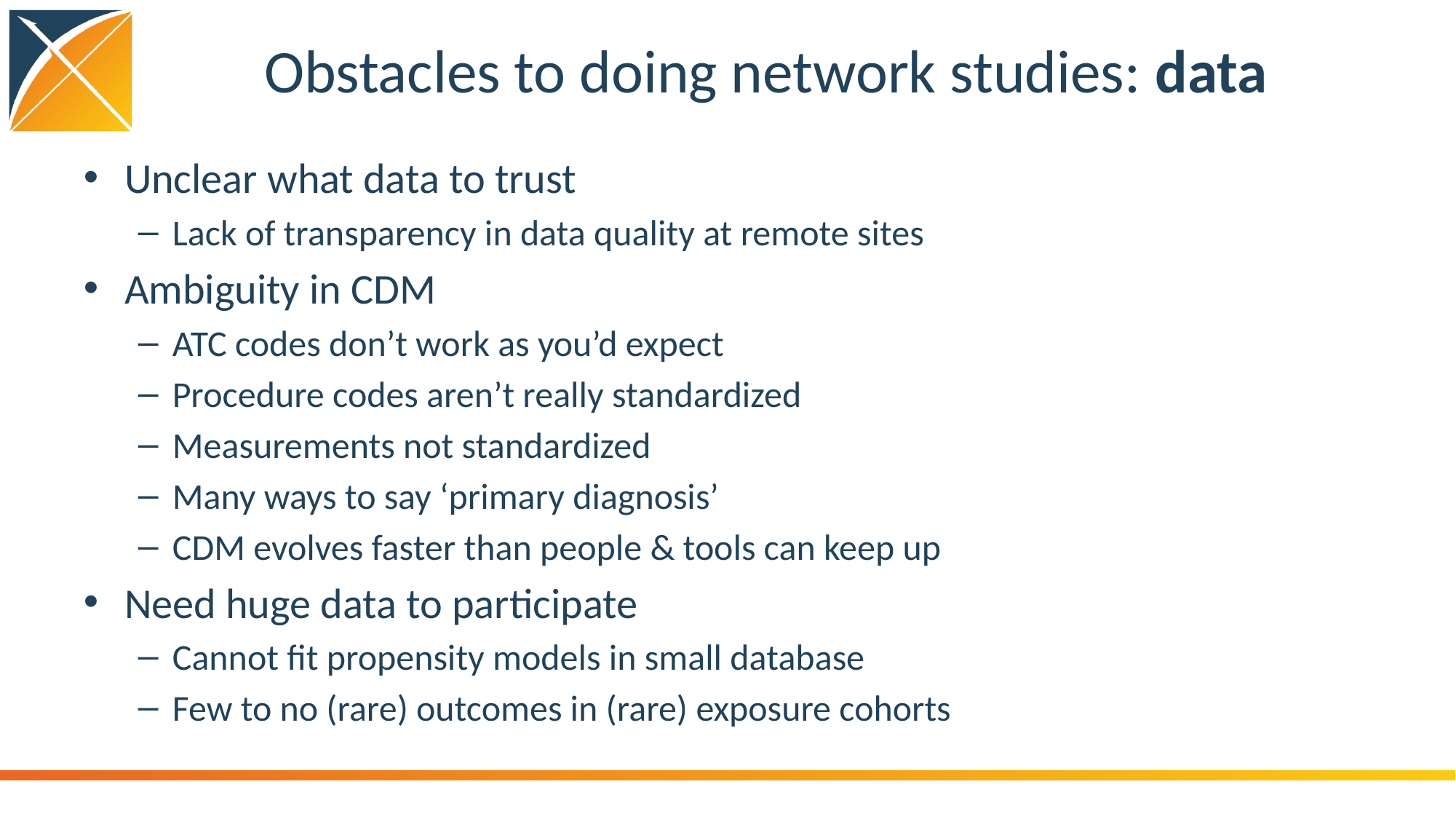

# Obstacles to doing network studies: data
Unclear what data to trust
Lack of transparency in data quality at remote sites
Ambiguity in CDM
ATC codes don’t work as you’d expect
Procedure codes aren’t really standardized
Measurements not standardized
Many ways to say ‘primary diagnosis’
CDM evolves faster than people & tools can keep up
Need huge data to participate
Cannot fit propensity models in small database
Few to no (rare) outcomes in (rare) exposure cohorts